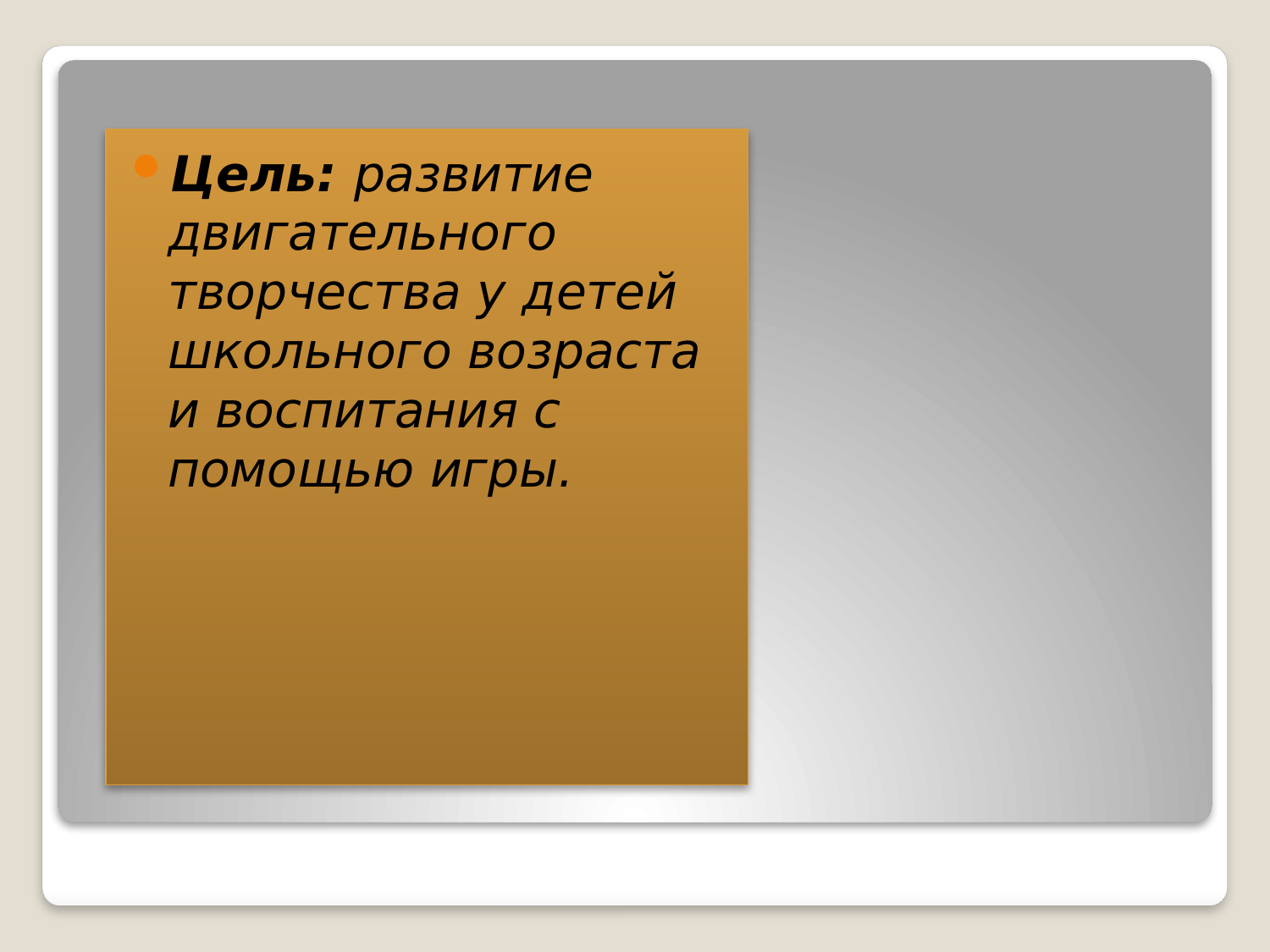

#
Цель: развитие двигательного творчества у детей школьного возраста и воспитания с помощью игры.